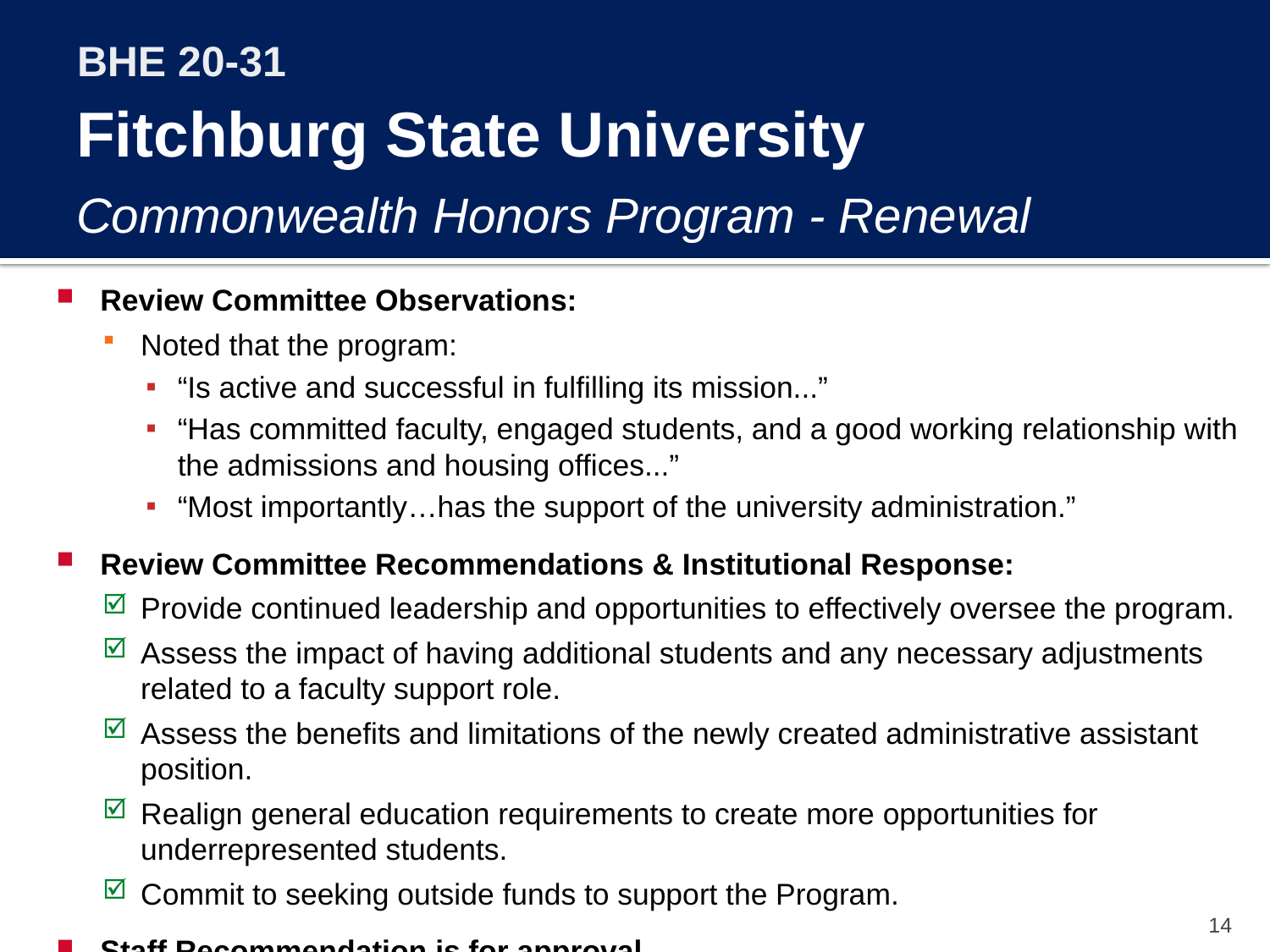

BHE 20-31
# Fitchburg State University Commonwealth Honors Program - Renewal
Review Committee Observations:
Noted that the program:
“Is active and successful in fulfilling its mission...”
“Has committed faculty, engaged students, and a good working relationship with the admissions and housing offices...”
“Most importantly…has the support of the university administration.”
Review Committee Recommendations & Institutional Response:
Provide continued leadership and opportunities to effectively oversee the program.
Assess the impact of having additional students and any necessary adjustments related to a faculty support role.
Assess the benefits and limitations of the newly created administrative assistant position.
Realign general education requirements to create more opportunities for underrepresented students.
Commit to seeking outside funds to support the Program.
Staff Recommendation is for approval